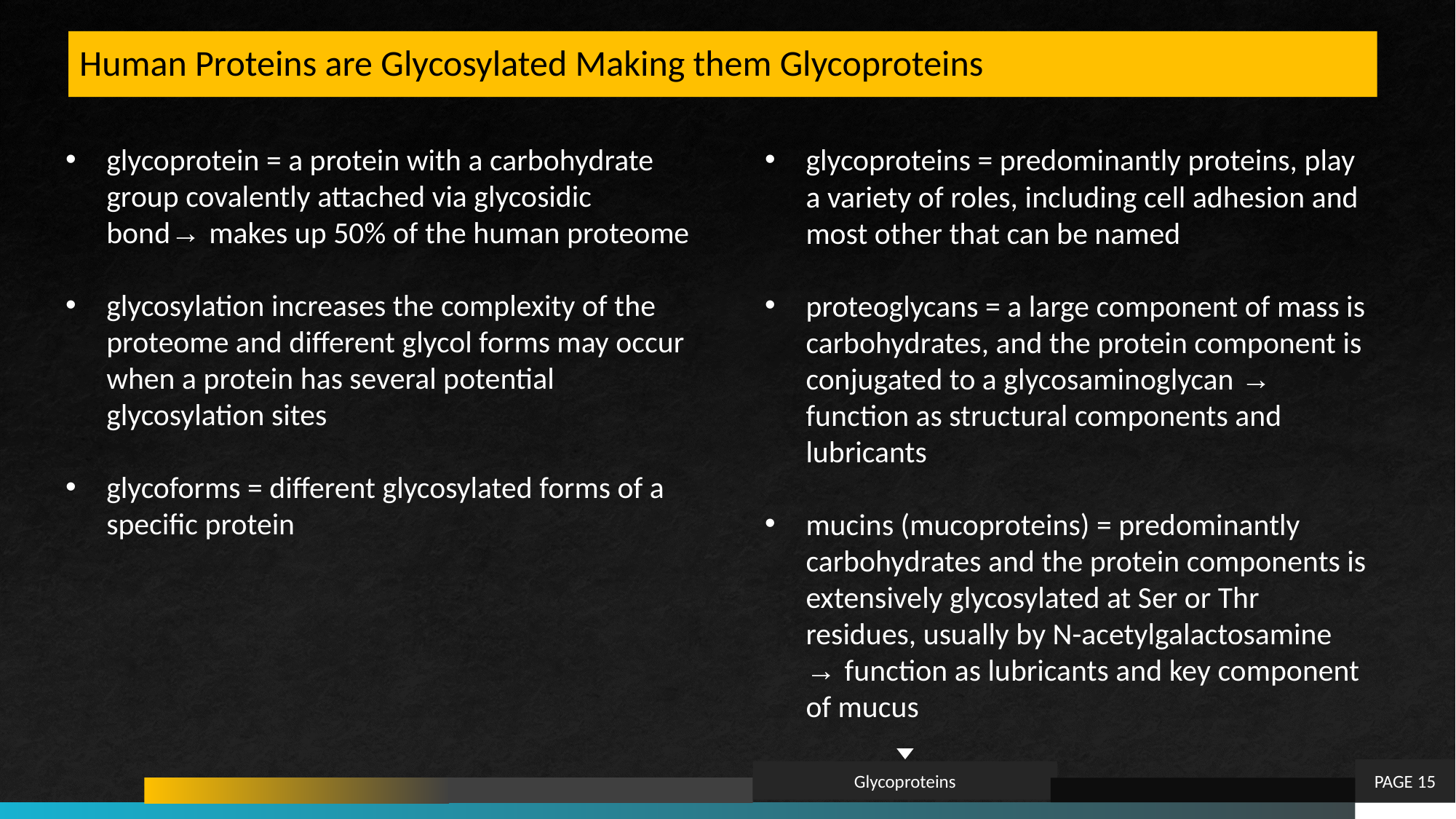

# Human Proteins are Glycosylated Making them Glycoproteins
glycoprotein = a protein with a carbohydrate group covalently attached via glycosidic bond→ makes up 50% of the human proteome

glycosylation increases the complexity of the proteome and different glycol forms may occur when a protein has several potential glycosylation sites

glycoforms = different glycosylated forms of a specific protein
glycoproteins = predominantly proteins, play a variety of roles, including cell adhesion and most other that can be named

proteoglycans = a large component of mass is carbohydrates, and the protein component is conjugated to a glycosaminoglycan → function as structural components and lubricants

mucins (mucoproteins) = predominantly carbohydrates and the protein components is extensively glycosylated at Ser or Thr residues, usually by N-acetylgalactosamine → function as lubricants and key component of mucus

PAGE 15
Glycoproteins